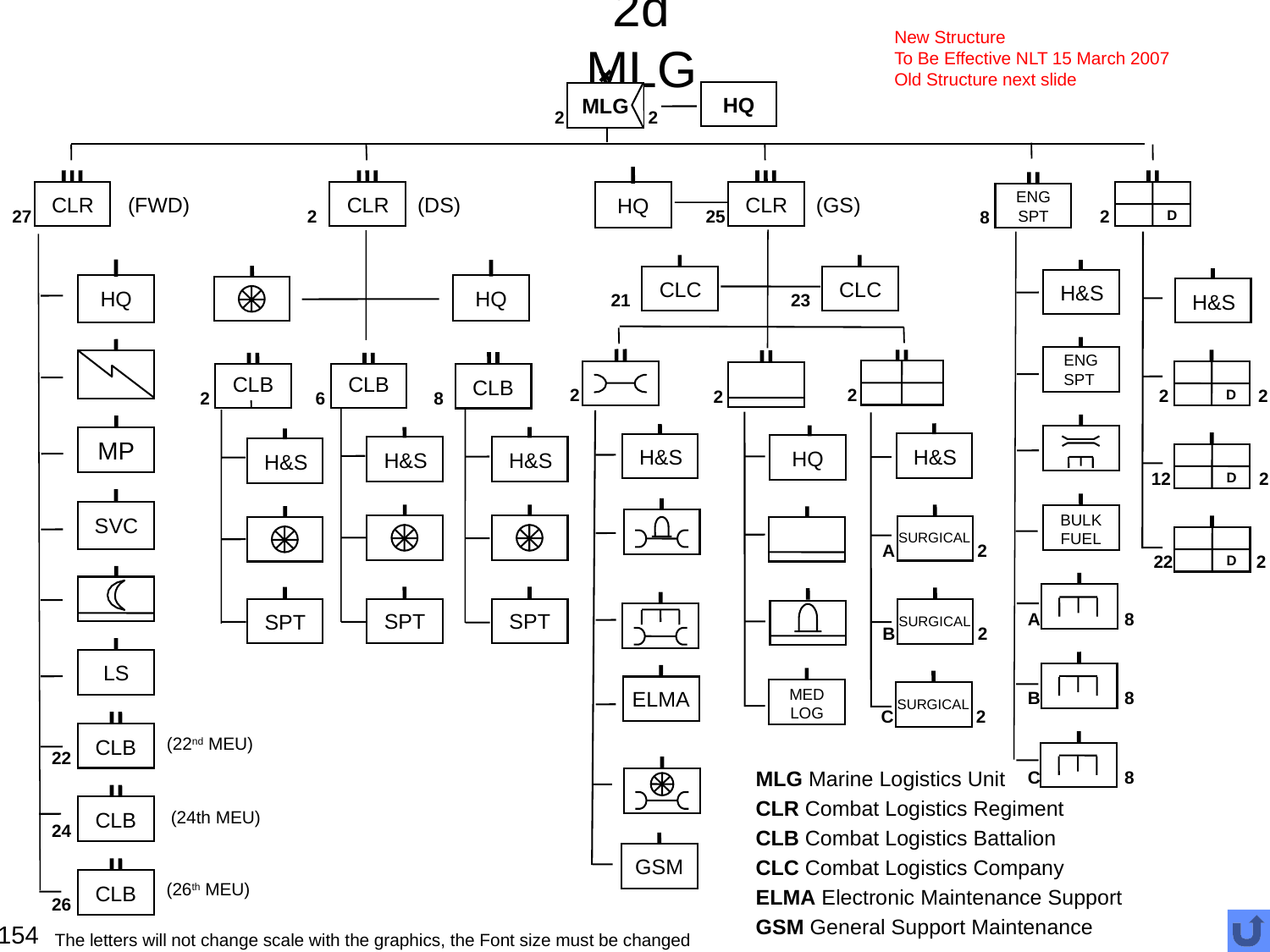

# 2d MLG
New Structure
To Be Effective NLT 15 March 2007
Old Structure next slide

MLG
2
2

HQ

HQ

CLR
27

CLR
2

CLR
25

D
2

ENG
SPT
8
(FWD)
(DS)
(GS)

CLC
21

CLC
23

HQ

HQ

H&S

H&S

ENG
SPT

2

2

D
2
2

2

CLB
 8

CLB
2

CLB
6

MP

H&S

H&S

H&S

H&S

H&S

D
12
2

HQ

SVC

BULK
FUEL

SURGICAL
A
2

D
22
2

A
8

SPT

SPT

SPT

SURGICAL
B
2

LS

B
8

ELMA

MED
LOG

SURGICAL
C
2

CLB
22

C
8
(22nd MEU)

MLG Marine Logistics Unit
CLR Combat Logistics Regiment
CLB Combat Logistics Battalion
CLC Combat Logistics Company
ELMA Electronic Maintenance Support
GSM General Support Maintenance

CLB
24
(24th MEU)

GSM

CLB
26

(26th MEU)

154

The letters will not change scale with the graphics, the Font size must be changed